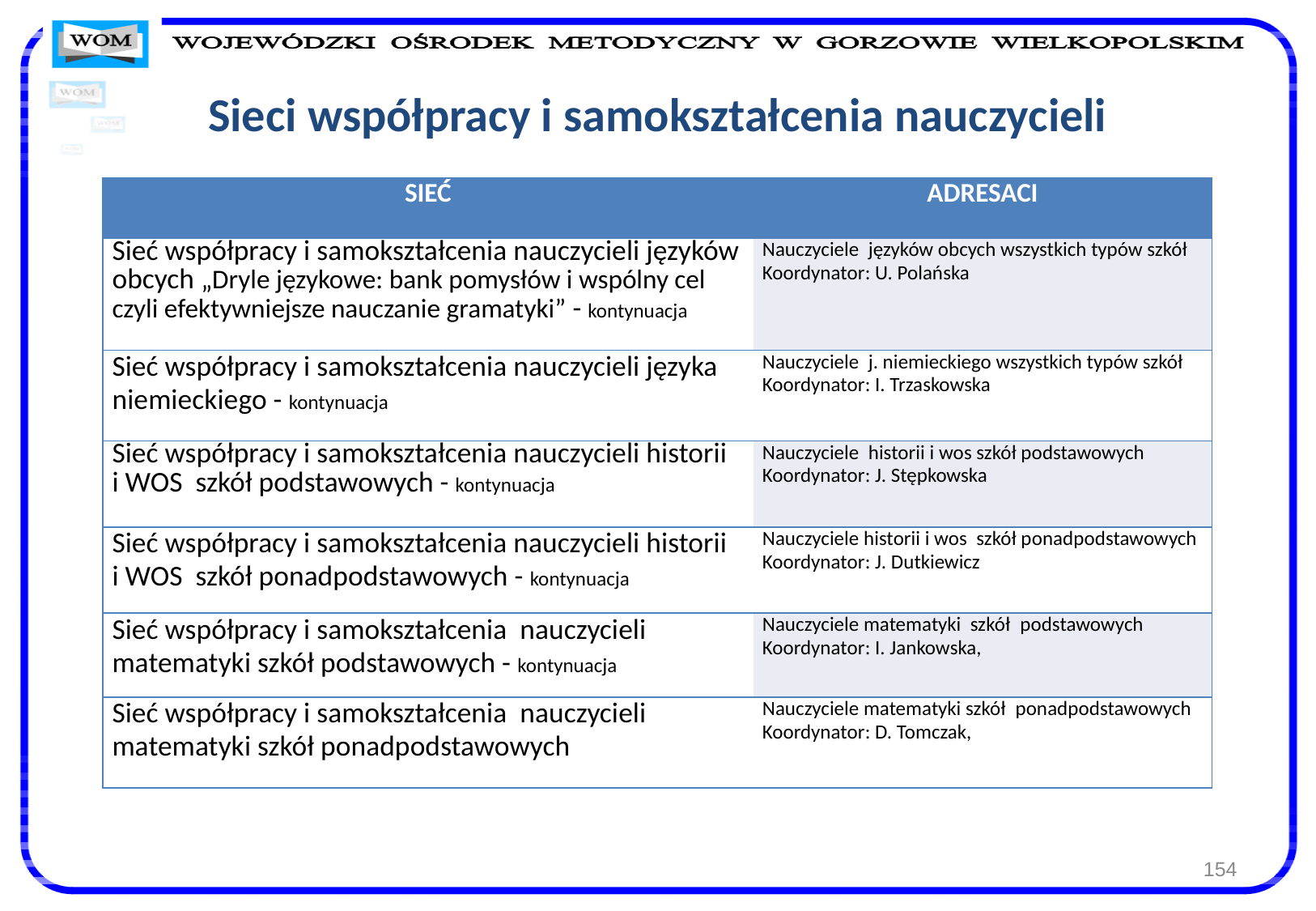

# Sieci współpracy i samokształcenia nauczycieli
| SIEĆ | ADRESACI |
| --- | --- |
| Sieć współpracy i samokształcenia nauczycieli języków obcych „Dryle językowe: bank pomysłów i wspólny cel czyli efektywniejsze nauczanie gramatyki” - kontynuacja | Nauczyciele języków obcych wszystkich typów szkół Koordynator: U. Polańska |
| Sieć współpracy i samokształcenia nauczycieli języka niemieckiego - kontynuacja | Nauczyciele j. niemieckiego wszystkich typów szkół Koordynator: I. Trzaskowska |
| Sieć współpracy i samokształcenia nauczycieli historii i WOS szkół podstawowych - kontynuacja | Nauczyciele historii i wos szkół podstawowych Koordynator: J. Stępkowska |
| Sieć współpracy i samokształcenia nauczycieli historii i WOS szkół ponadpodstawowych - kontynuacja | Nauczyciele historii i wos szkół ponadpodstawowych Koordynator: J. Dutkiewicz |
| Sieć współpracy i samokształcenia nauczycieli matematyki szkół podstawowych - kontynuacja | Nauczyciele matematyki szkół  podstawowych Koordynator: I. Jankowska, |
| Sieć współpracy i samokształcenia nauczycieli matematyki szkół ponadpodstawowych | Nauczyciele matematyki szkół  ponadpodstawowych Koordynator: D. Tomczak, |
154